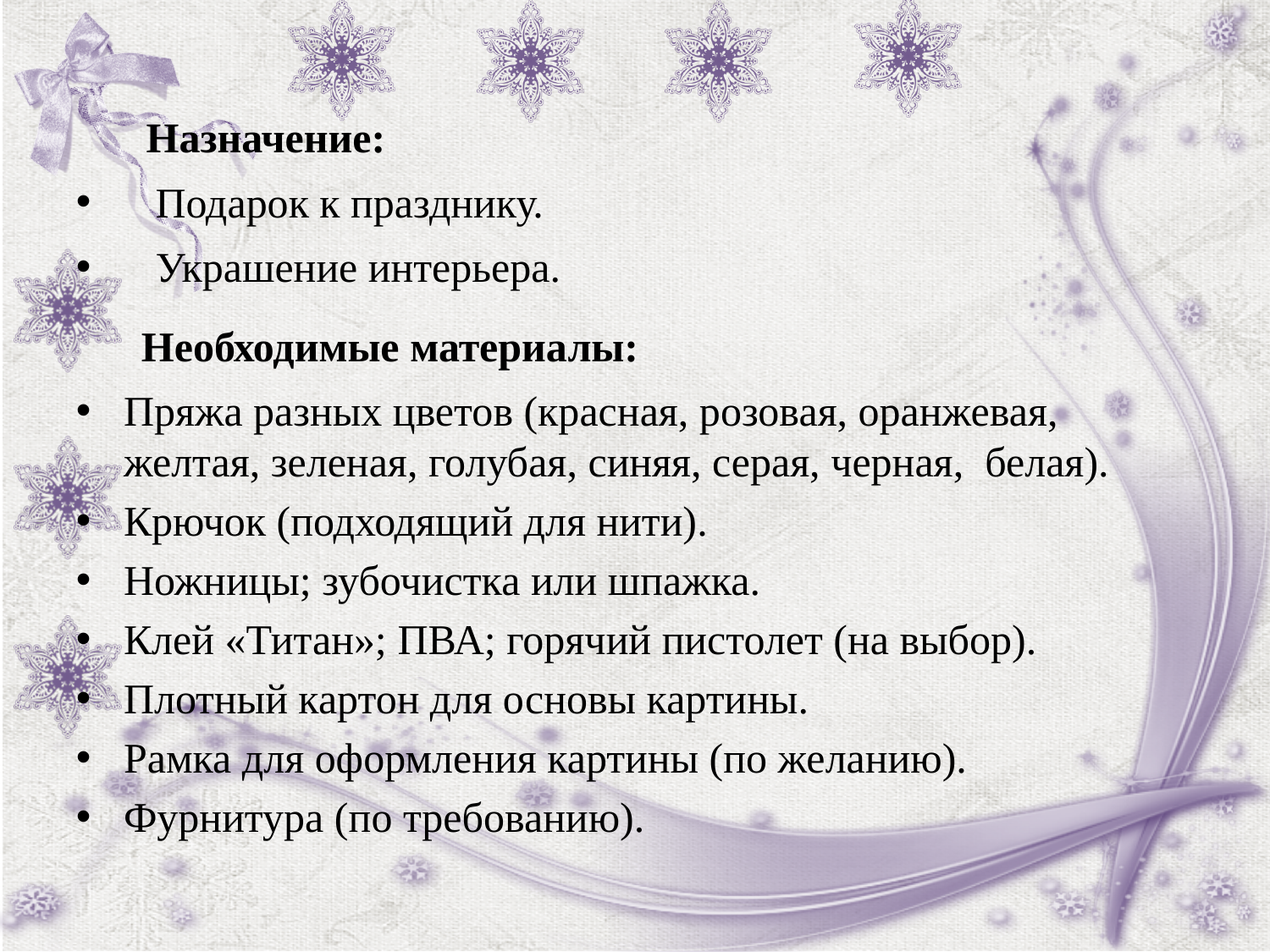

Назначение:
   Подарок к празднику.
   Украшение интерьера.
 Необходимые материалы:
Пряжа разных цветов (красная, розовая, оранжевая, желтая, зеленая, голубая, синяя, серая, черная,  белая).
Крючок (подходящий для нити).
Ножницы; зубочистка или шпажка.
Клей «Титан»; ПВА; горячий пистолет (на выбор).
Плотный картон для основы картины.
Рамка для оформления картины (по желанию).
Фурнитура (по требованию).